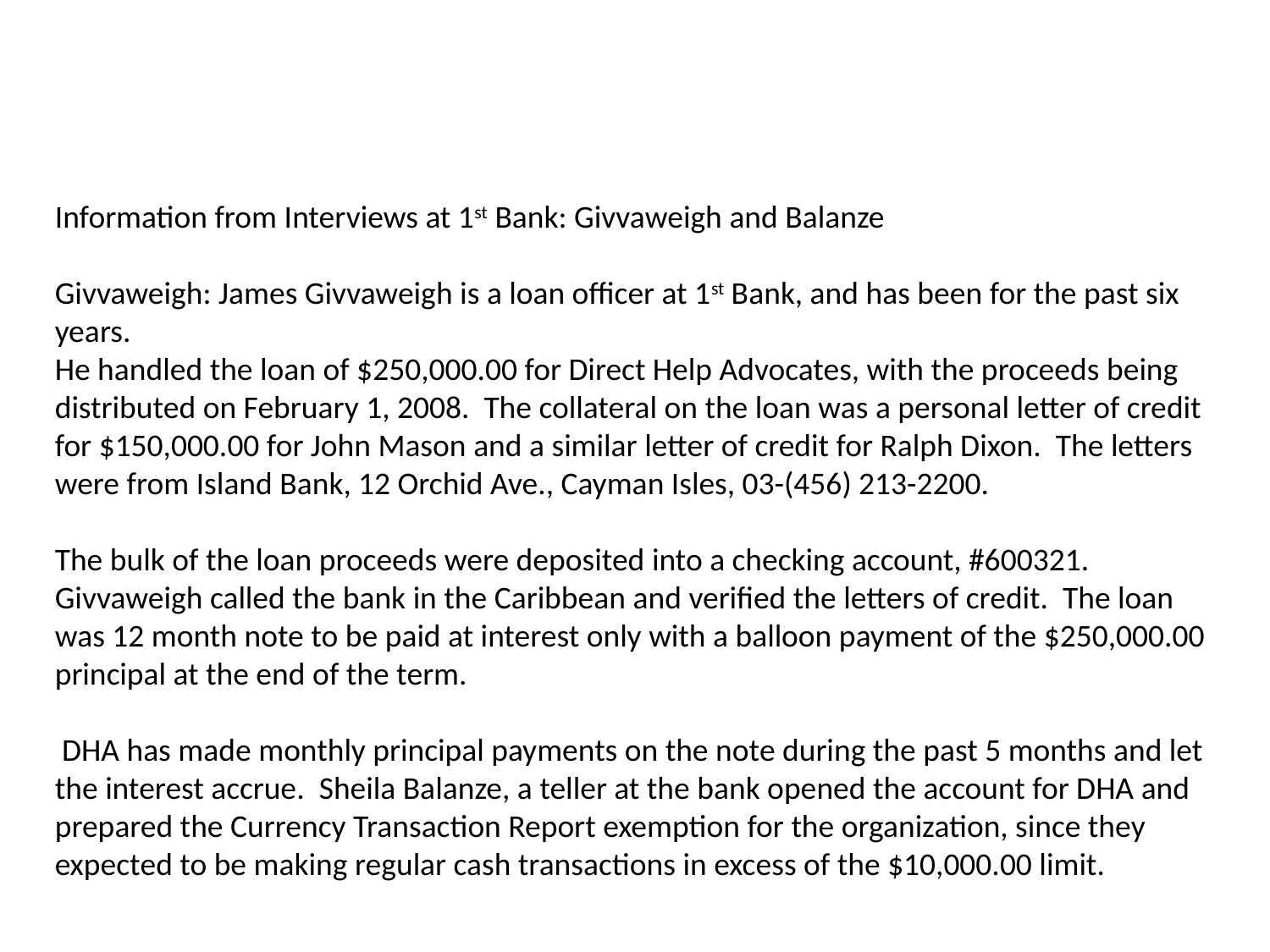

Information from Interviews at 1st Bank: Givvaweigh and Balanze

Givvaweigh: James Givvaweigh is a loan officer at 1st Bank, and has been for the past six years.
He handled the loan of $250,000.00 for Direct Help Advocates, with the proceeds being distributed on February 1, 2008.  The collateral on the loan was a personal letter of credit for $150,000.00 for John Mason and a similar letter of credit for Ralph Dixon.  The letters were from Island Bank, 12 Orchid Ave., Cayman Isles, 03-(456) 213-2200.

The bulk of the loan proceeds were deposited into a checking account, #600321.  Givvaweigh called the bank in the Caribbean and verified the letters of credit.  The loan was 12 month note to be paid at interest only with a balloon payment of the $250,000.00 principal at the end of the term.

 DHA has made monthly principal payments on the note during the past 5 months and let the interest accrue.  Sheila Balanze, a teller at the bank opened the account for DHA and prepared the Currency Transaction Report exemption for the organization, since they expected to be making regular cash transactions in excess of the $10,000.00 limit.